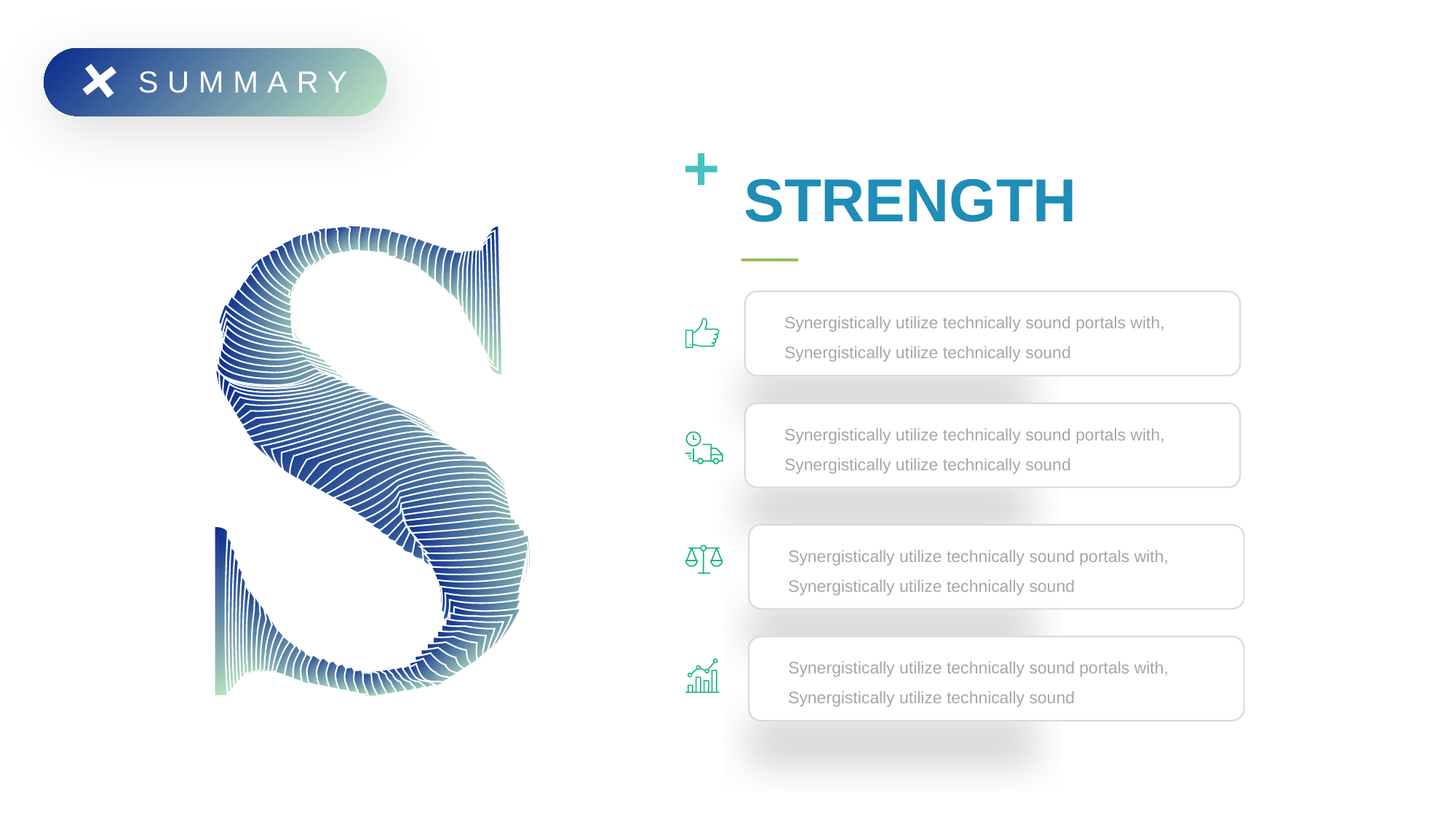

SUMMARY

STRENGTH

Synergistically utilize technically sound portals with, Synergistically utilize technically sound

Synergistically utilize technically sound portals with, Synergistically utilize technically sound

Synergistically utilize technically sound portals with, Synergistically utilize technically sound

Synergistically utilize technically sound portals with, Synergistically utilize technically sound